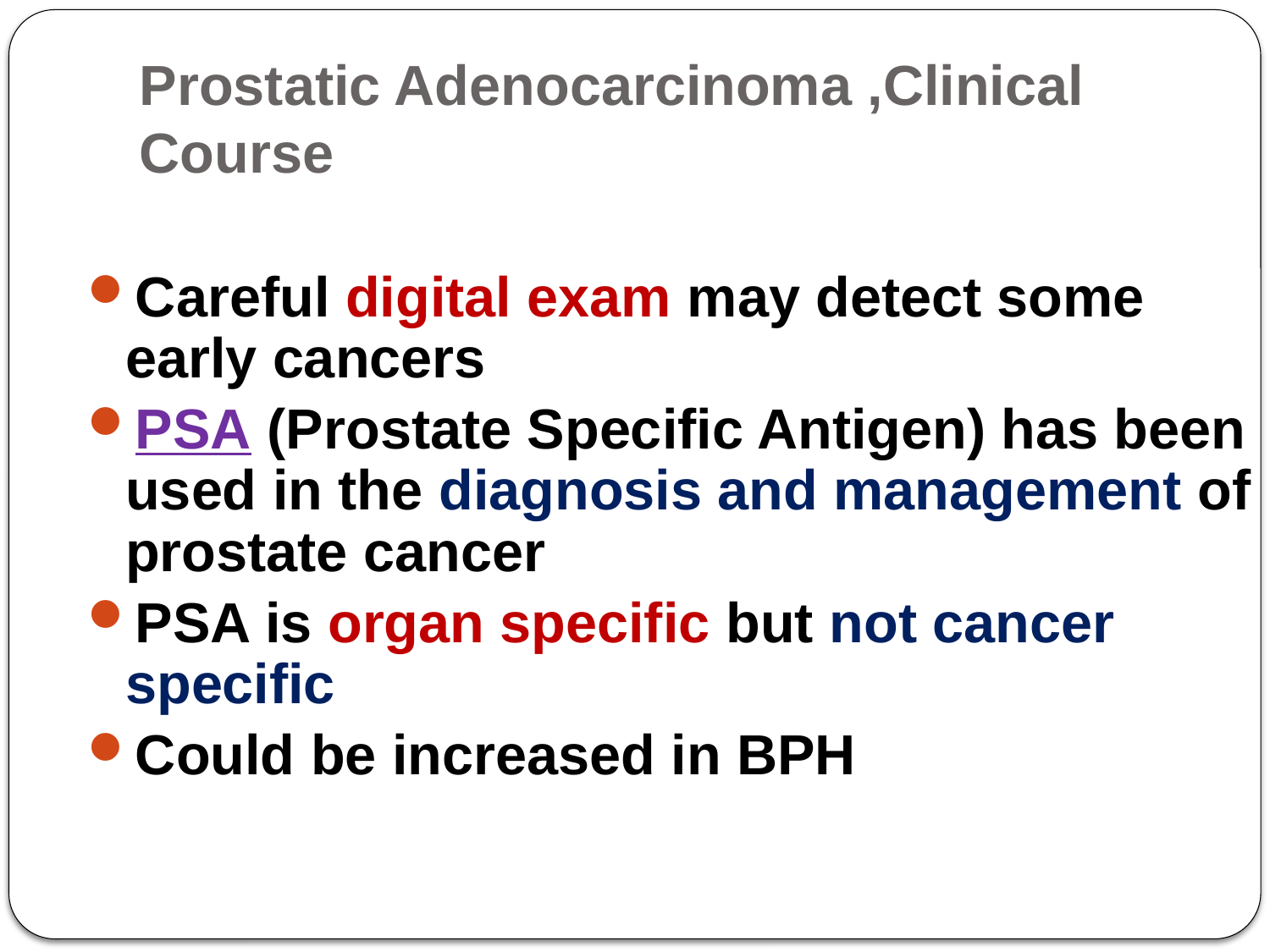

# Prostatic Adenocarcinoma ,Clinical Course

Careful digital exam may detect some early cancers
PSA (Prostate Specific Antigen) has been used in the diagnosis and management of prostate cancer
PSA is organ specific but not cancer specific
Could be increased in BPH